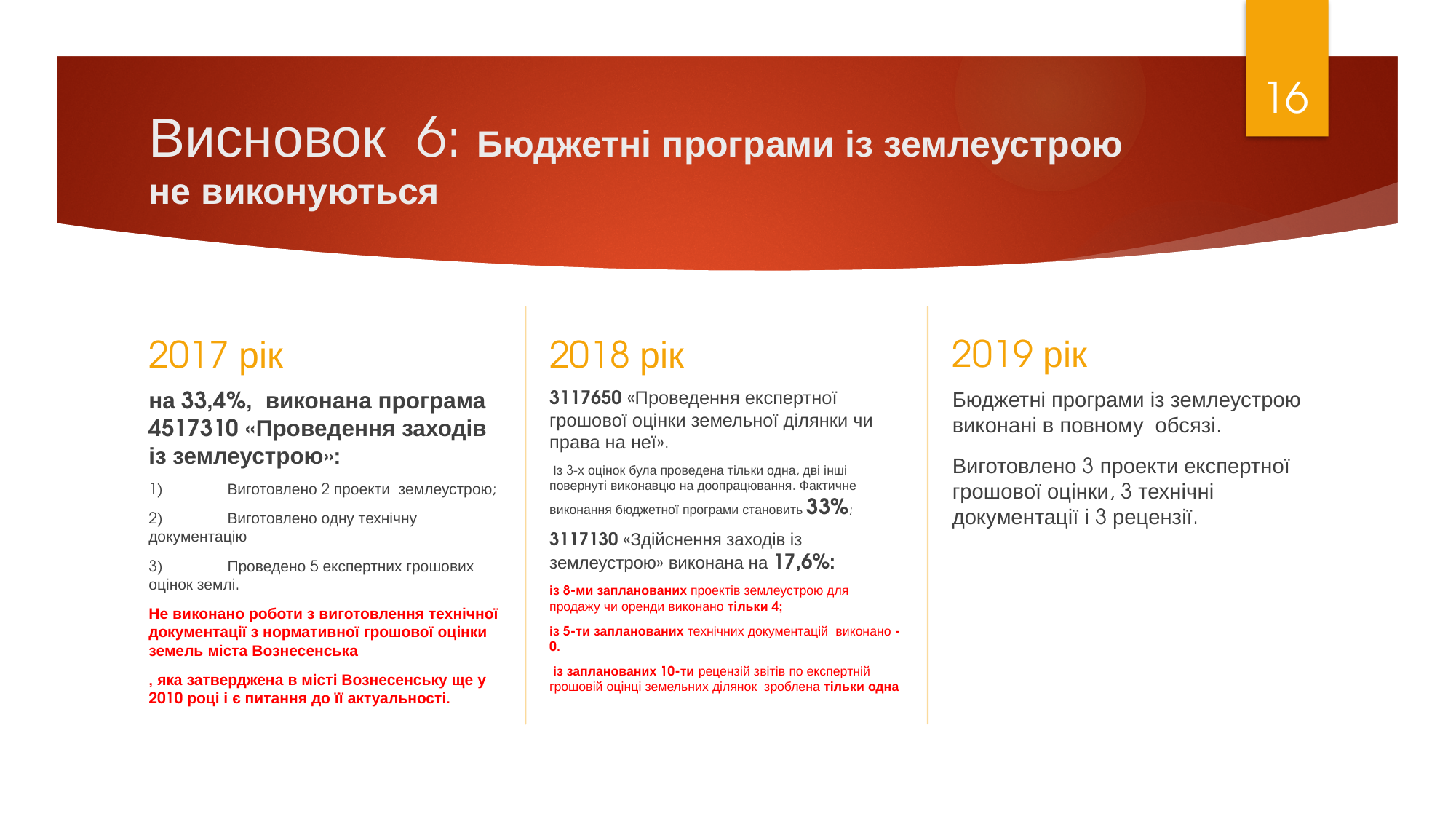

16
# Висновок  6: Бюджетні програми із землеустрою не виконуються
2019 рік
2017 рік
2018 рік
на 33,4%,  виконана програма 4517310 «Проведення заходів із землеустрою»:
1)	Виготовлено 2 проекти  землеустрою;
2)	Виготовлено одну технічну документацію
3)	Проведено 5 експертних грошових оцінок землі.
Не виконано роботи з виготовлення технічної документації з нормативної грошової оцінки земель міста Вознесенська
, яка затверджена в місті Вознесенську ще у 2010 році і є питання до її актуальності.

3117650 «Проведення експертної грошової оцінки земельної ділянки чи права на неї».
 Із 3-х оцінок була проведена тільки одна, дві інші повернуті виконавцю на доопрацювання. Фактичне виконання бюджетної програми становить 33%;
3117130 «Здійснення заходів із землеустрою» виконана на 17,6%:
із 8-ми запланованих проектів землеустрою для продажу чи оренди виконано тільки 4;
із 5-ти запланованих технічних документацій  виконано - 0.
 із запланованих 10-ти рецензій звітів по експертній грошовій оцінці земельних ділянок  зроблена тільки одна
Бюджетні програми із землеустрою виконані в повному  обсязі.
Виготовлено 3 проекти експертної грошової оцінки, 3 технічні документації і 3 рецензії.